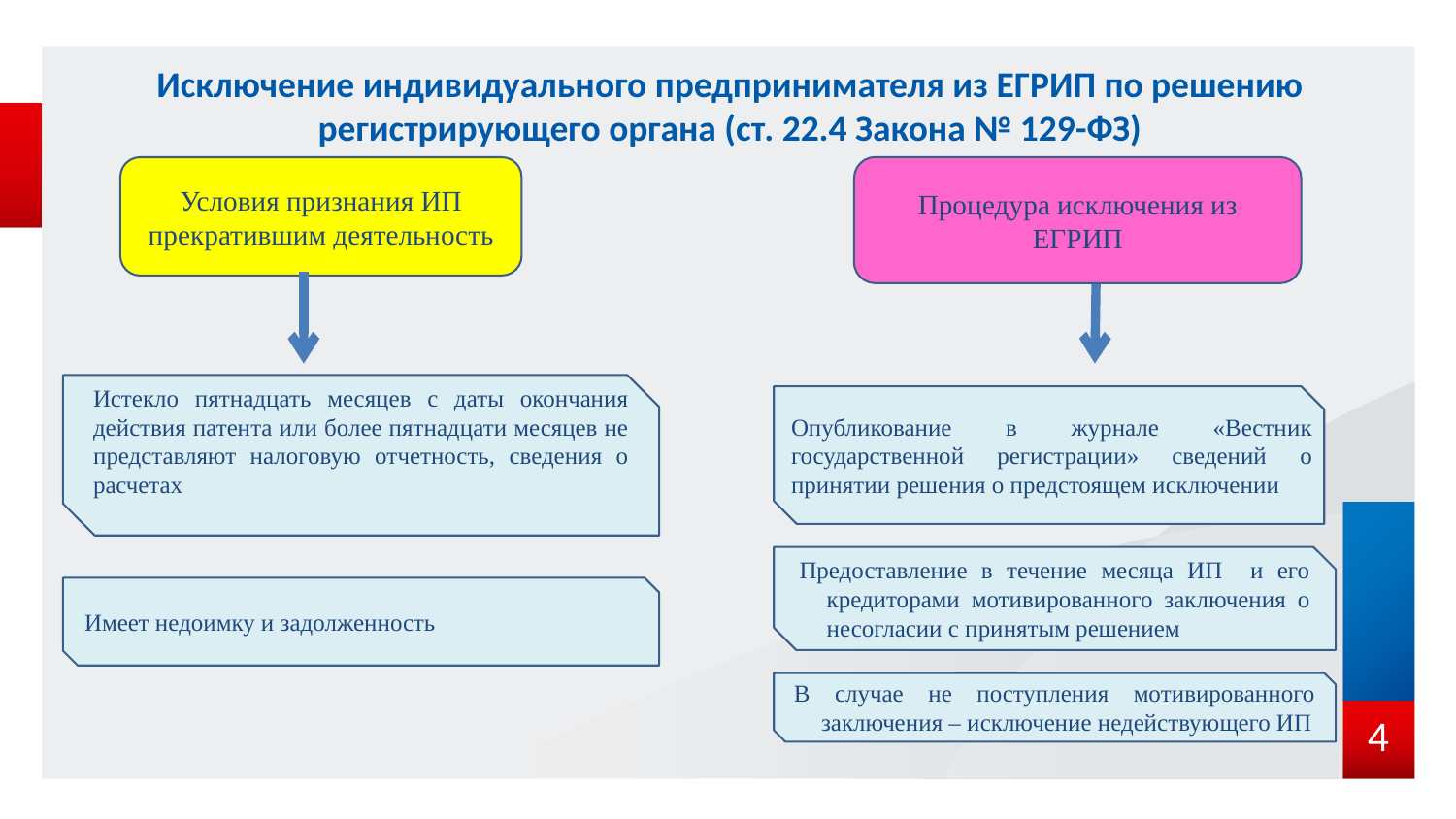

# Исключение индивидуального предпринимателя из ЕГРИП по решению регистрирующего органа (ст. 22.4 Закона № 129-ФЗ)
Условия признания ИП прекратившим деятельность
Процедура исключения из ЕГРИП

Истекло пятнадцать месяцев с даты окончания действия патента или более пятнадцати месяцев не представляют налоговую отчетность, сведения о расчетах

Опубликование в журнале «Вестник государственной регистрации» сведений о принятии решения о предстоящем исключении

Предоставление в течение месяца ИП  и его кредиторами мотивированного заключения о несогласии с принятым решением

Имеет недоимку и задолженность

В случае не поступления мотивированного заключения – исключение недействующего ИП
4